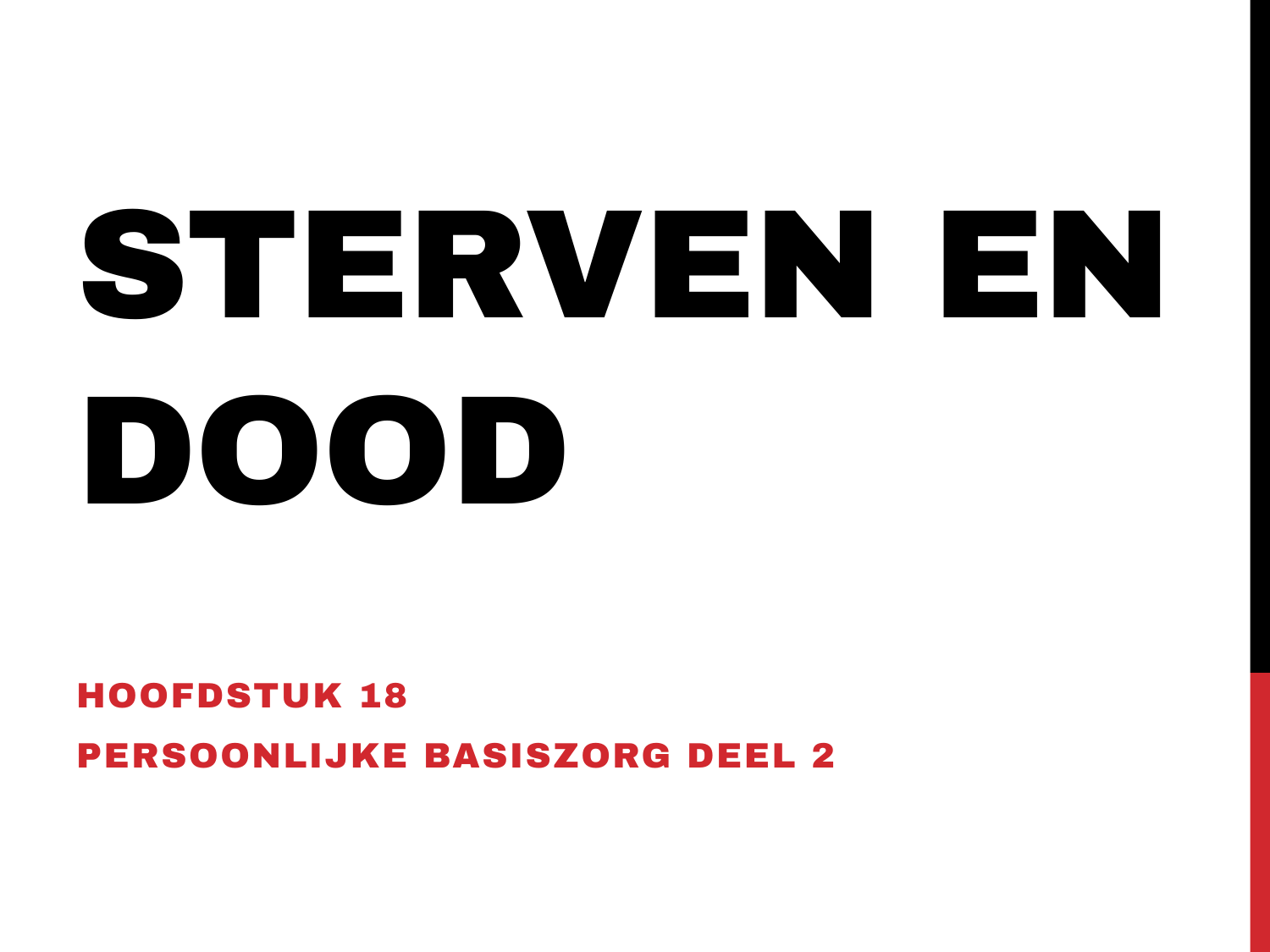

# Sterven en dood
Hoofdstuk 18
Persoonlijke basiszorg deel 2